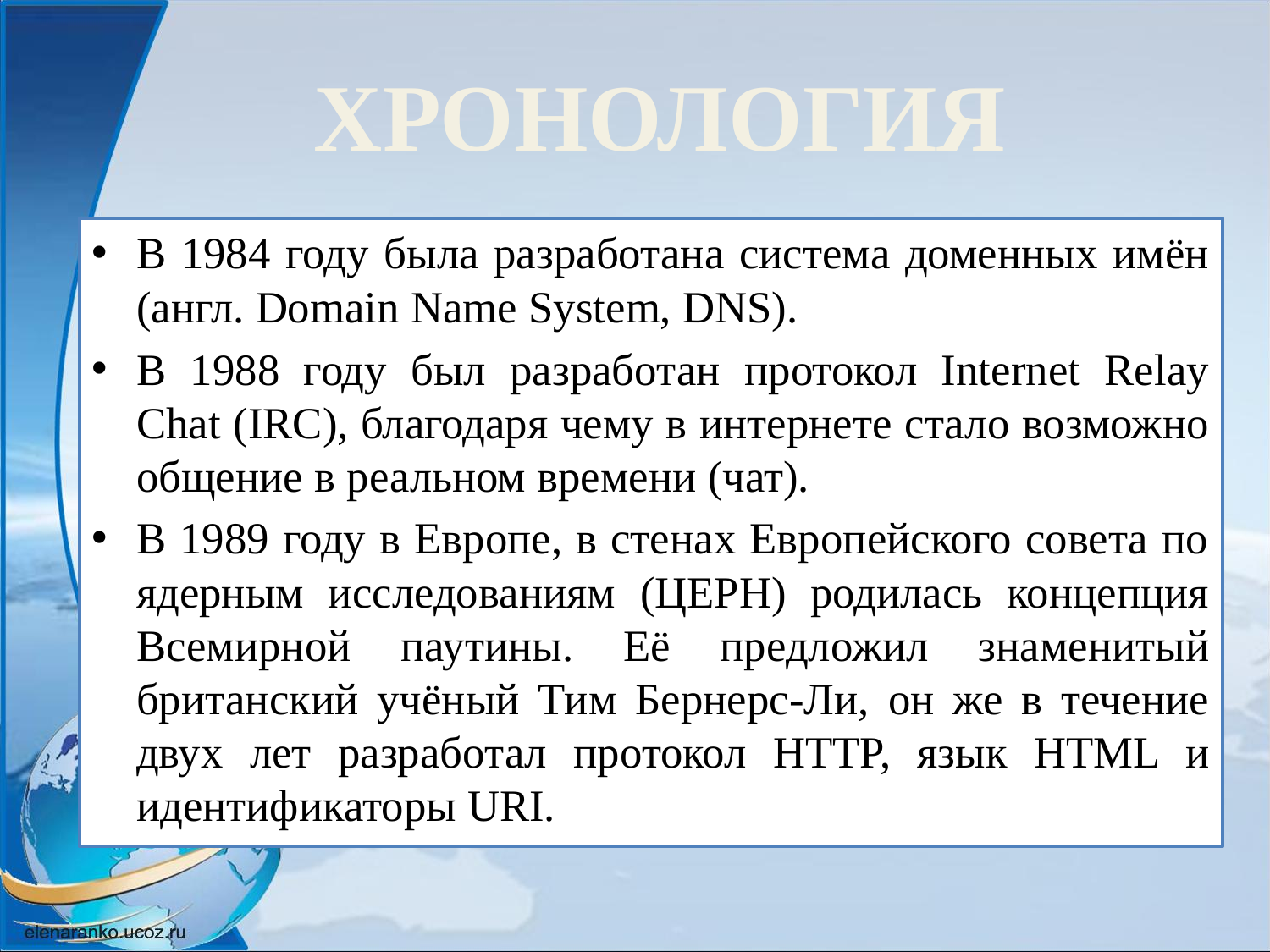

ХРОНОЛОГИЯ
В 1984 году была разработана система доменных имён (англ. Domain Name System, DNS).
В 1988 году был разработан протокол Internet Relay Chat (IRC), благодаря чему в интернете стало возможно общение в реальном времени (чат).
В 1989 году в Европе, в стенах Европейского совета по ядерным исследованиям (ЦЕРН) родилась концепция Всемирной паутины. Её предложил знаменитый британский учёный Тим Бернерс-Ли, он же в течение двух лет разработал протокол HTTP, язык HTML и идентификаторы URI.